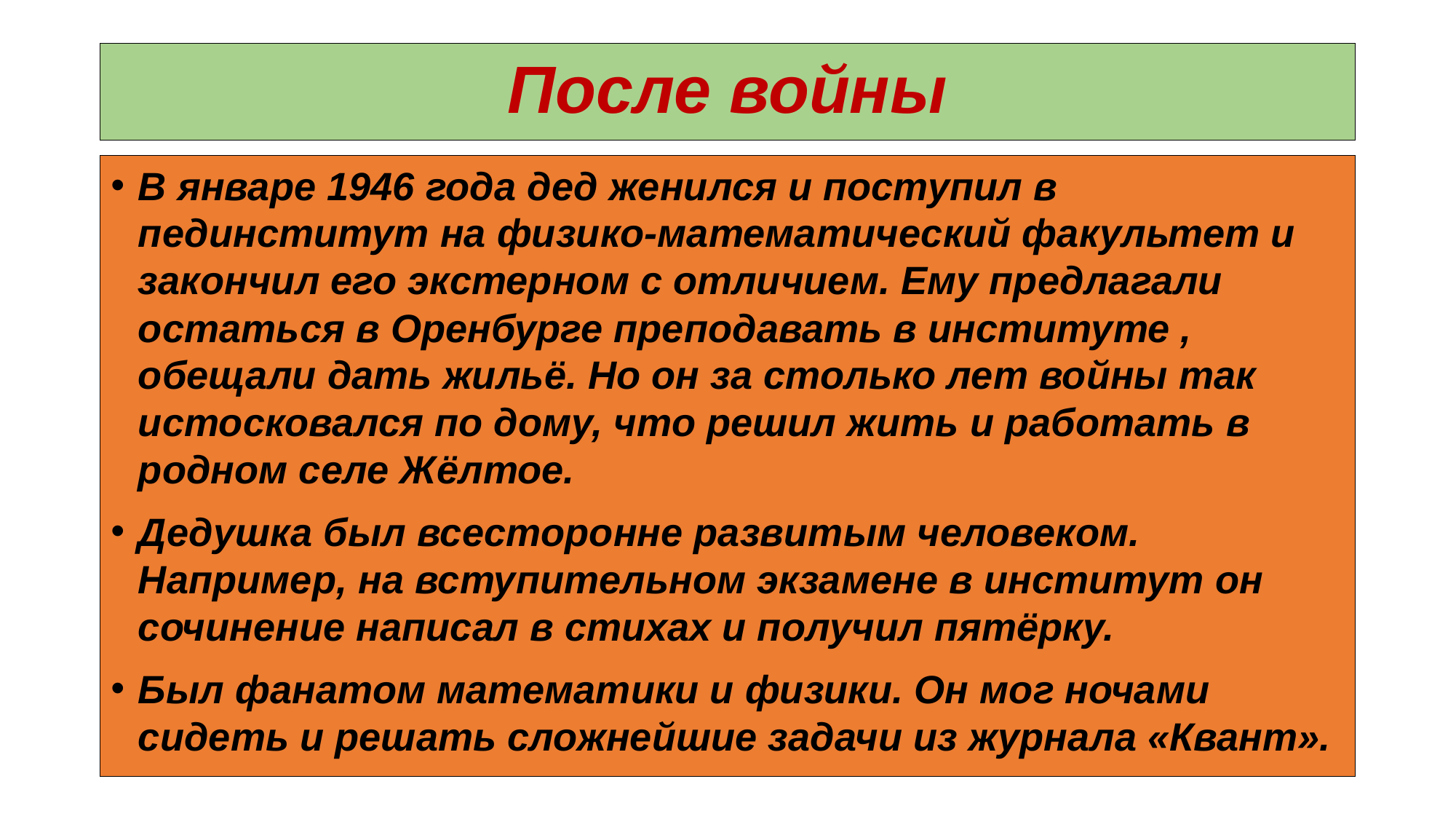

# После войны
В январе 1946 года дед женился и поступил в пединститут на физико-математический факультет и закончил его экстерном с отличием. Ему предлагали остаться в Оренбурге преподавать в институте , обещали дать жильё. Но он за столько лет войны так истосковался по дому, что решил жить и работать в родном селе Жёлтое.
Дедушка был всесторонне развитым человеком. Например, на вступительном экзамене в институт он сочинение написал в стихах и получил пятёрку.
Был фанатом математики и физики. Он мог ночами сидеть и решать сложнейшие задачи из журнала «Квант».